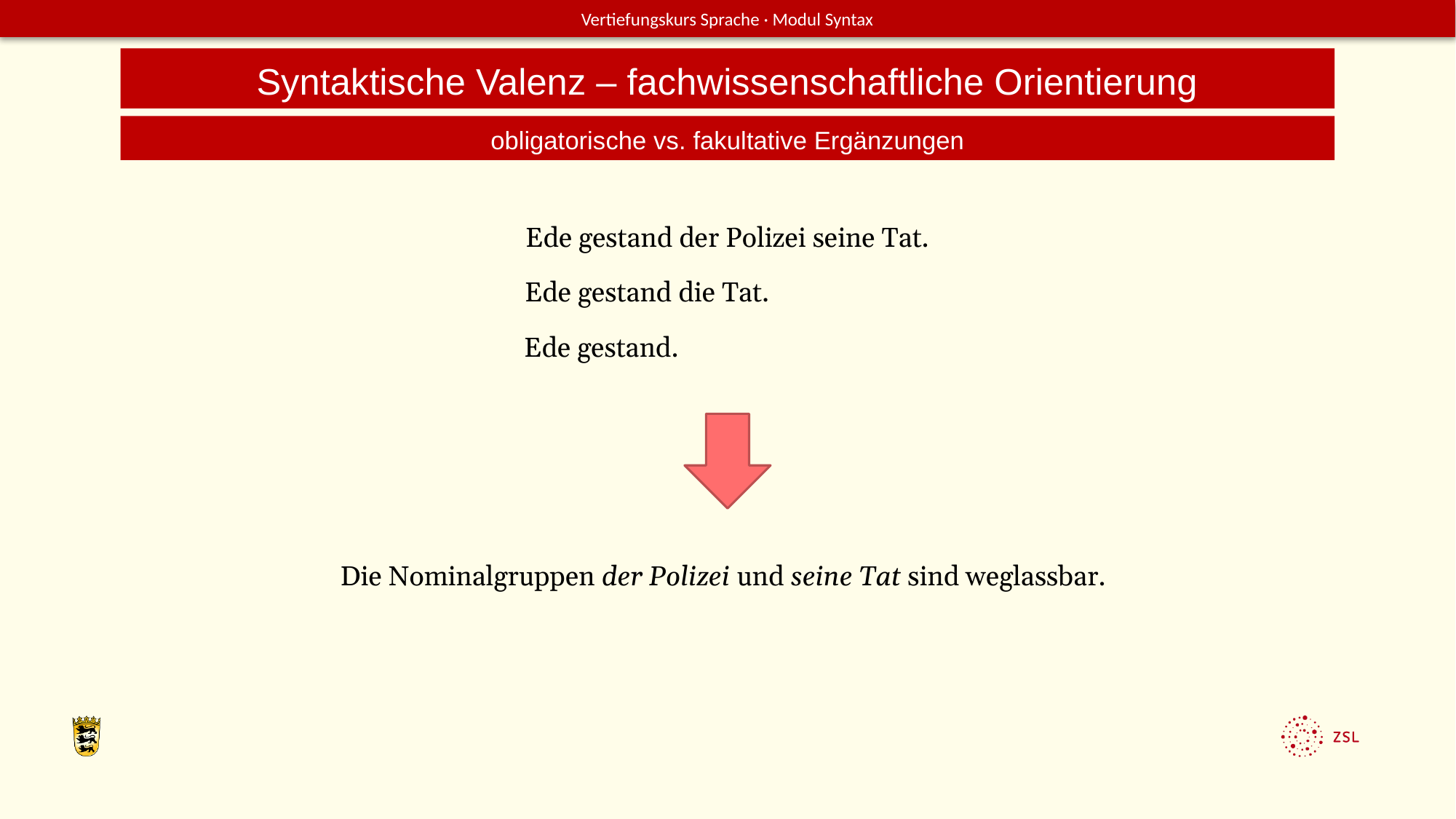

Syntaktische Valenz – fachwissenschaftliche Orientierung
obligatorische vs. fakultative Ergänzungen
Ede gestand der Polizei seine Tat.
Ede gestand die Tat.
Ede gestand.

Die Nominalgruppen der Polizei und seine Tat sind weglassbar.